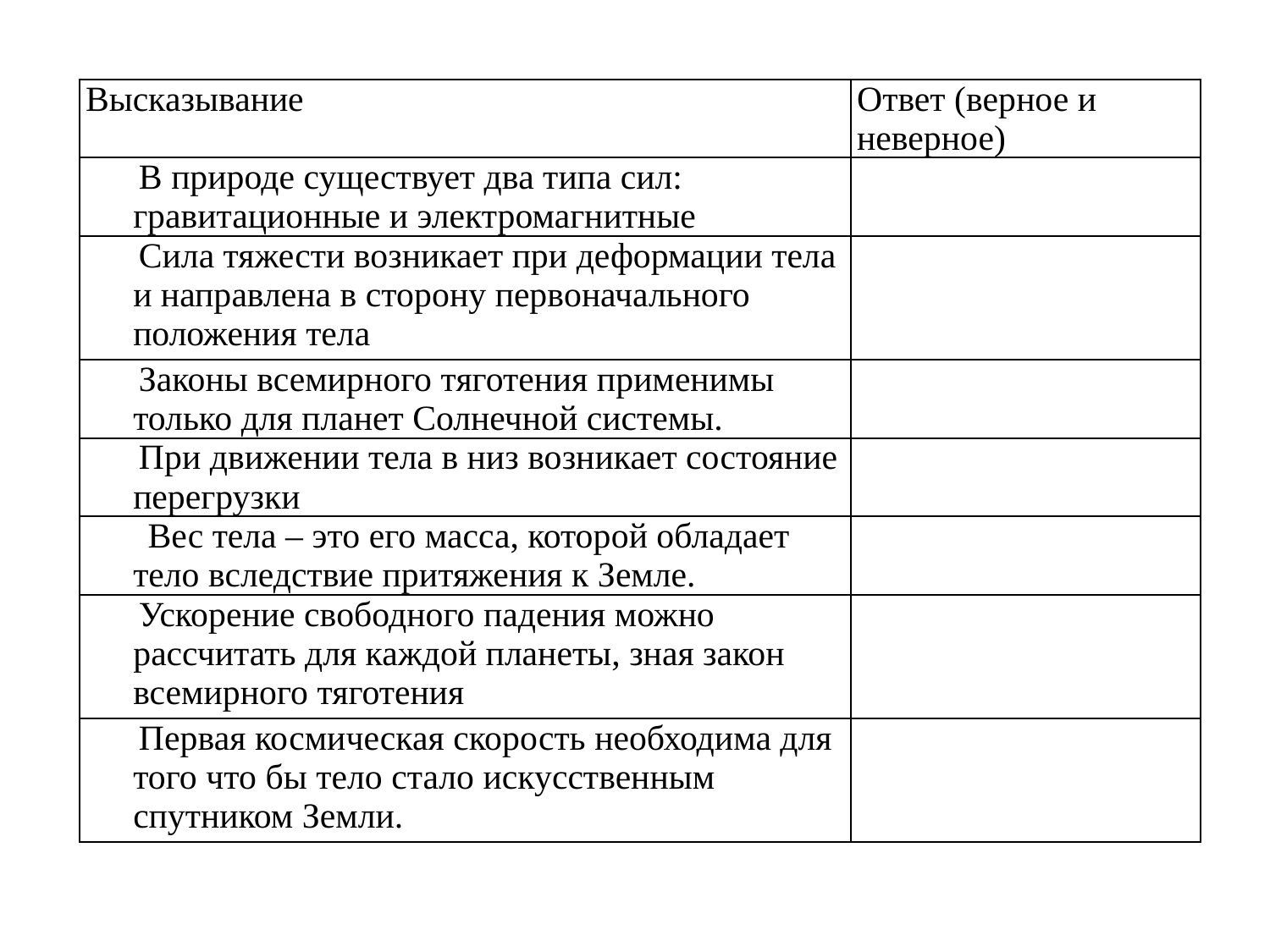

| Высказывание | Ответ (верное и неверное) |
| --- | --- |
| В природе существует два типа сил: гравитационные и электромагнитные |  |
| Сила тяжести возникает при деформации тела и направлена в сторону первоначального положения тела |  |
| Законы всемирного тяготения применимы только для планет Солнечной системы. |  |
| При движении тела в низ возникает состояние перегрузки |  |
| Вес тела – это его масса, которой обладает тело вследствие притяжения к Земле. |  |
| Ускорение свободного падения можно рассчитать для каждой планеты, зная закон всемирного тяготения |  |
| Первая космическая скорость необходима для того что бы тело стало искусственным спутником Земли. |  |